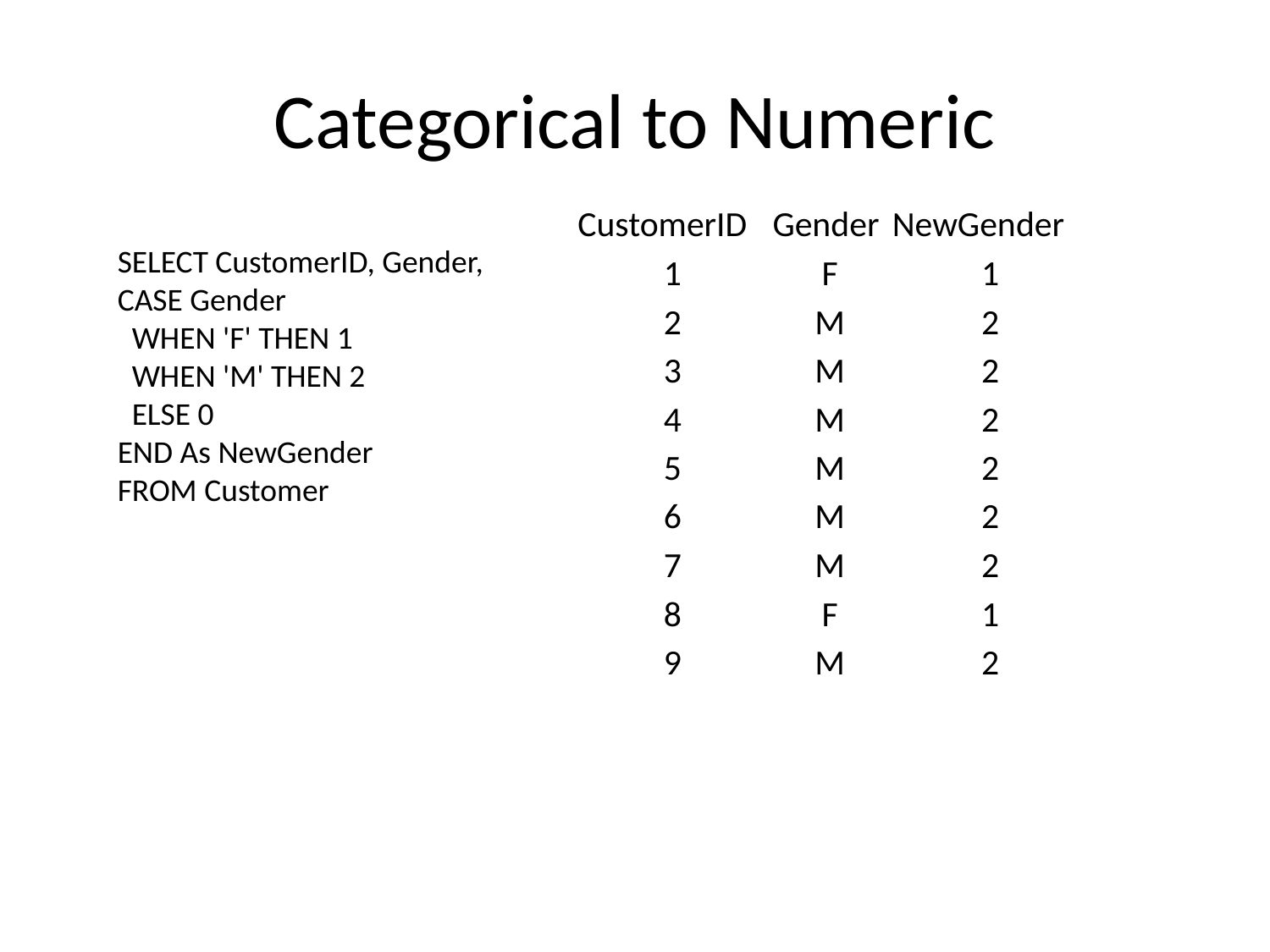

# Categorical to Numeric
| CustomerID | Gender | NewGender |
| --- | --- | --- |
| 1 | F | 1 |
| 2 | M | 2 |
| 3 | M | 2 |
| 4 | M | 2 |
| 5 | M | 2 |
| 6 | M | 2 |
| 7 | M | 2 |
| 8 | F | 1 |
| 9 | M | 2 |
SELECT CustomerID, Gender,
CASE Gender
  WHEN 'F' THEN 1
  WHEN 'M' THEN 2
  ELSE 0
END As NewGender
FROM Customer